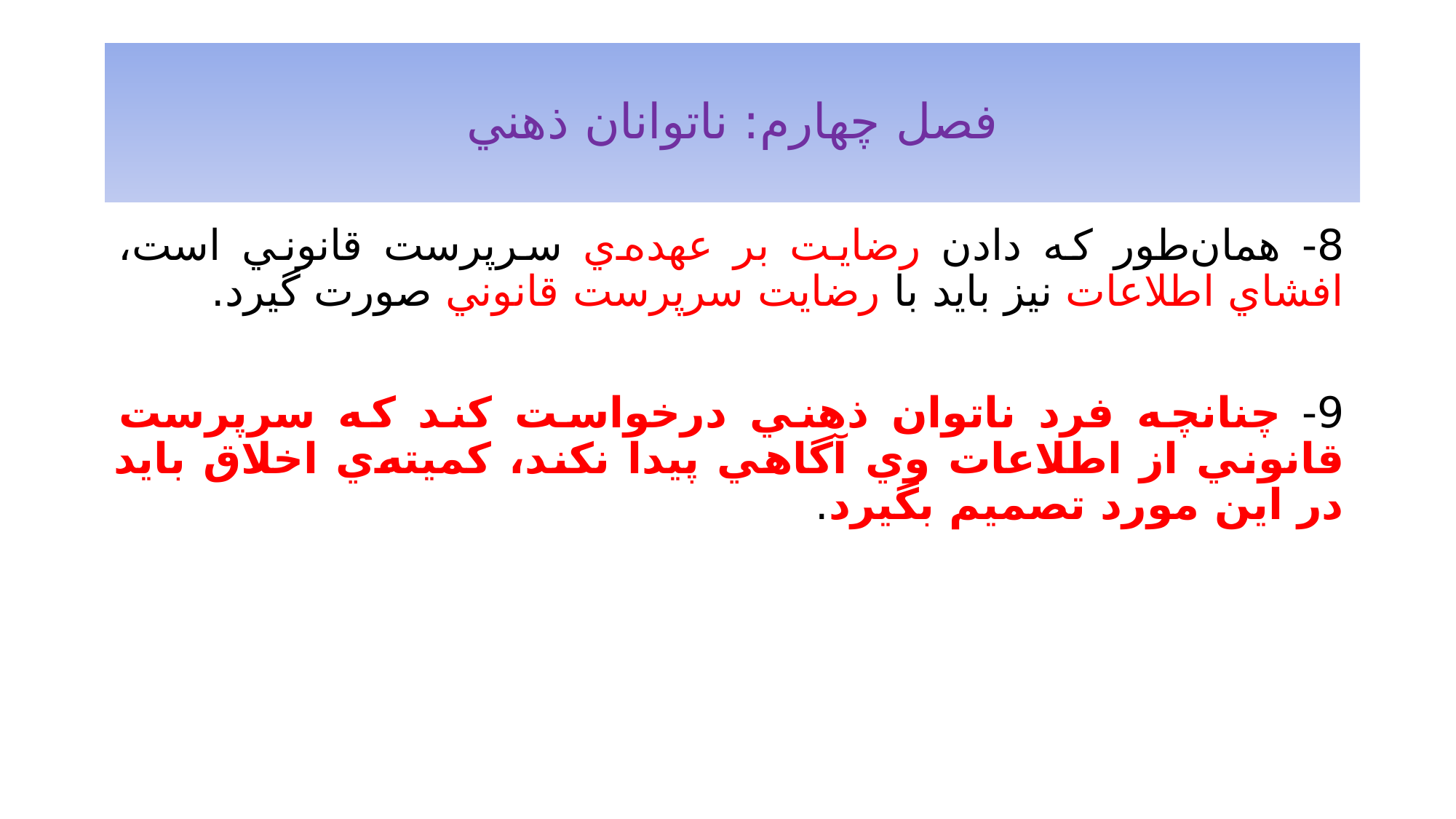

# فصل چهارم: ناتوانان ذهني
8- همان‌طور كه دادن رضايت بر عهده‌ي سرپرست قانوني است، افشاي اطلاعات نيز بايد با رضايت سرپرست قانوني صورت گيرد.

9- چنانچه فرد ناتوان ذهني درخواست كند كه سرپرست قانوني از اطلاعات وي آگاهي پيدا نكند، كميته‌ي اخلاق بايد در اين مورد تصميم بگيرد.